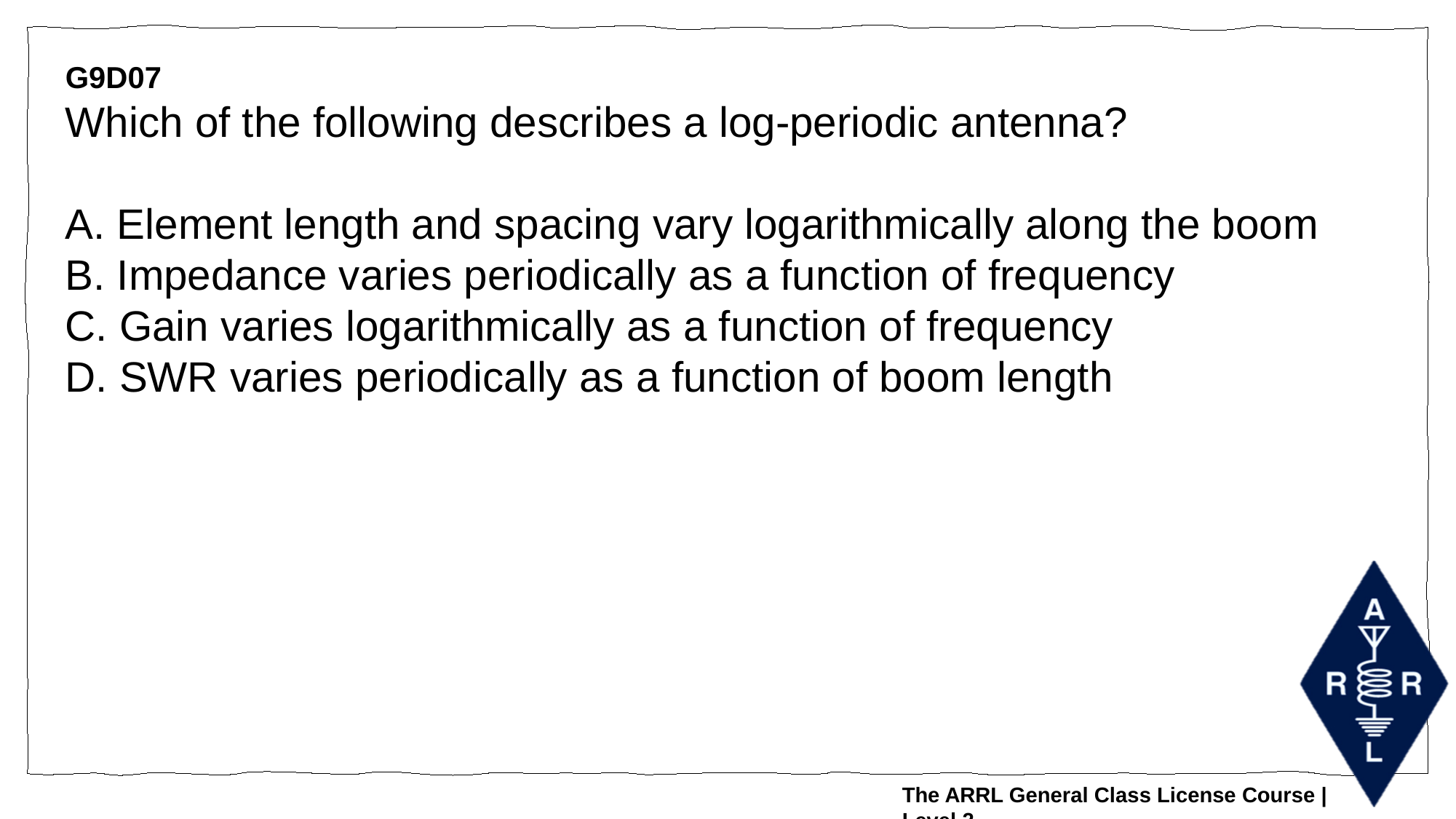

G9D07
Which of the following describes a log-periodic antenna?

A. Element length and spacing vary logarithmically along the boom
B. Impedance varies periodically as a function of frequency
C. Gain varies logarithmically as a function of frequency
D. SWR varies periodically as a function of boom length